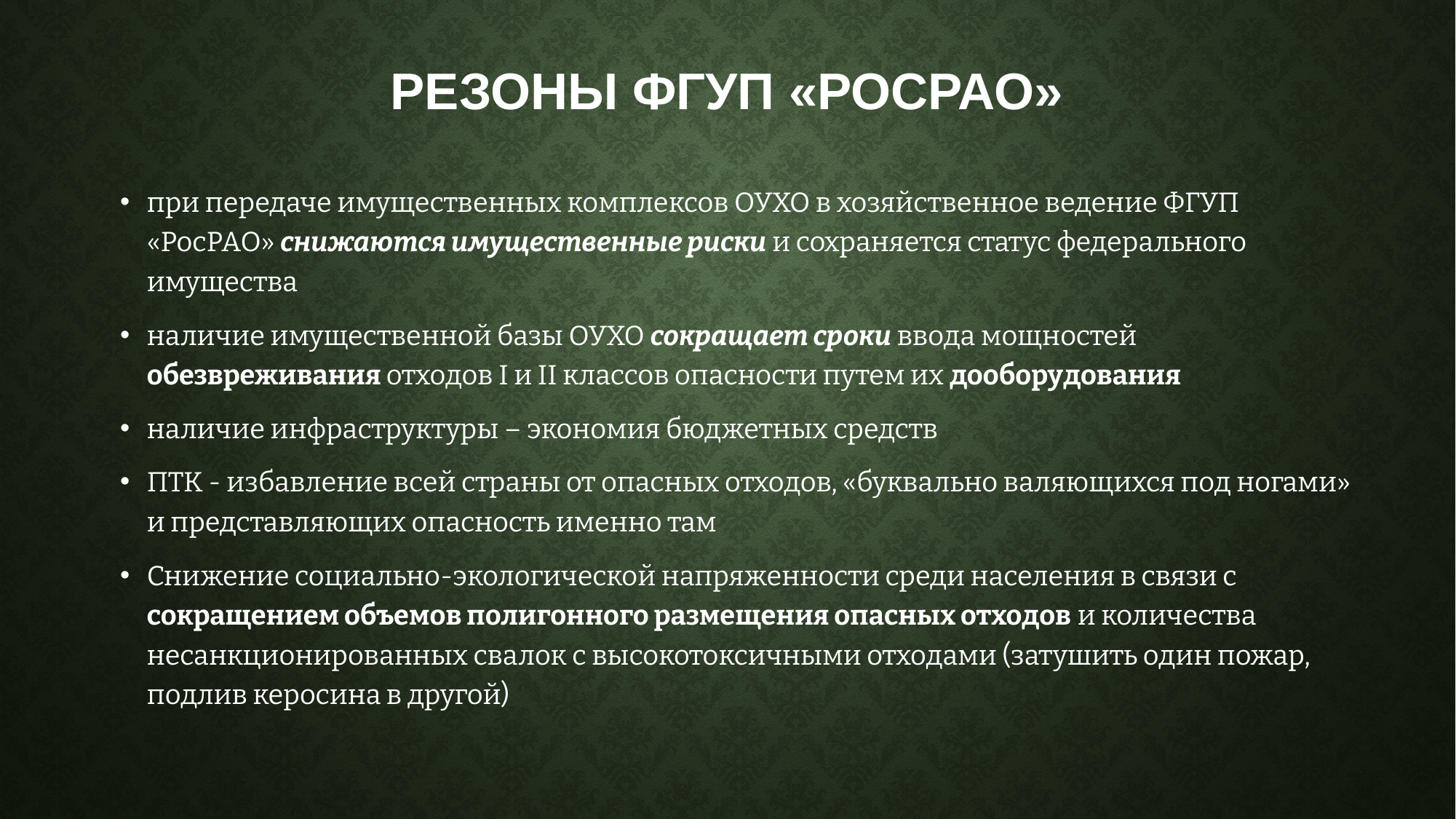

# Резоны ФГУП «РосРАО»
при передаче имущественных комплексов ОУХО в хозяйственное ведение ФГУП «РосРАО» снижаются имущественные риски и сохраняется статус федерального имущества
наличие имущественной базы ОУХО сокращает сроки ввода мощностей обезвреживания отходов I и II классов опасности путем их дооборудования
наличие инфраструктуры – экономия бюджетных средств
ПТК - избавление всей страны от опасных отходов, «буквально валяющихся под ногами» и представляющих опасность именно там
Снижение социально-экологической напряженности среди населения в связи с сокращением объемов полигонного размещения опасных отходов и количества несанкционированных свалок с высокотоксичными отходами (затушить один пожар, подлив керосина в другой)